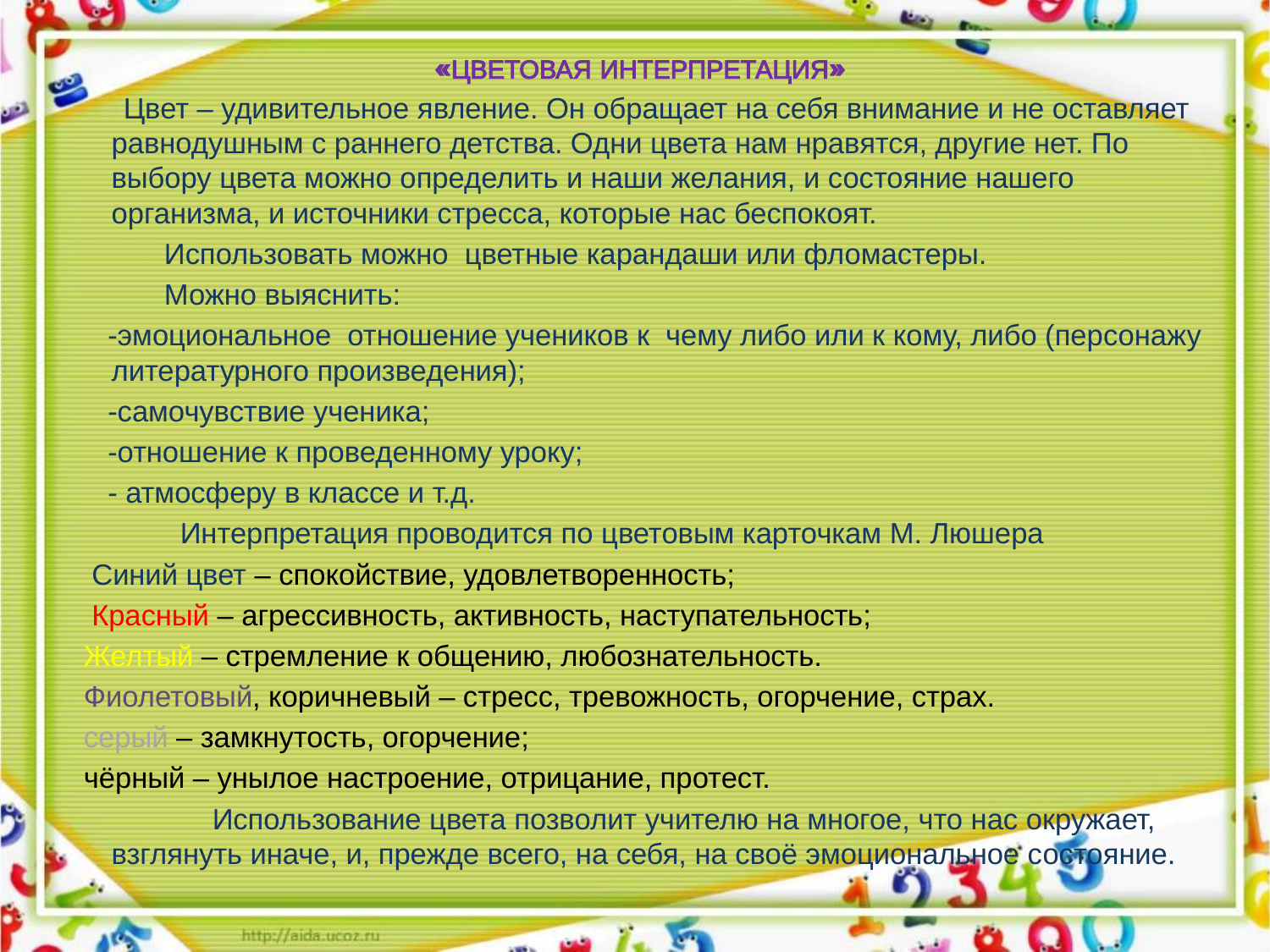

«Цветовая интерпретация»
            Цвет – удивительное явление. Он обращает на себя внимание и не оставляет равнодушным с раннего детства. Одни цвета нам нравятся, другие нет. По выбору цвета можно определить и наши желания, и состояние нашего организма, и источники стресса, которые нас беспокоят.
            Использовать можно  цветные карандаши или фломастеры.
            Можно выяснить:
     -эмоциональное  отношение учеников к  чему либо или к кому, либо (персонажу литературного произведения);
     -самочувствие ученика;
     -отношение к проведенному уроку;
     - атмосферу в классе и т.д.
              Интерпретация проводится по цветовым карточкам М. Люшера
   Синий цвет – спокойствие, удовлетворенность;
   Красный – агрессивность, активность, наступательность;
  Желтый – стремление к общению, любознательность.
  Фиолетовый, коричневый – стресс, тревожность, огорчение, страх.
  серый – замкнутость, огорчение;
  чёрный – унылое настроение, отрицание, протест.
                  Использование цвета позволит учителю на многое, что нас окружает, взглянуть иначе, и, прежде всего, на себя, на своё эмоциональное состояние.